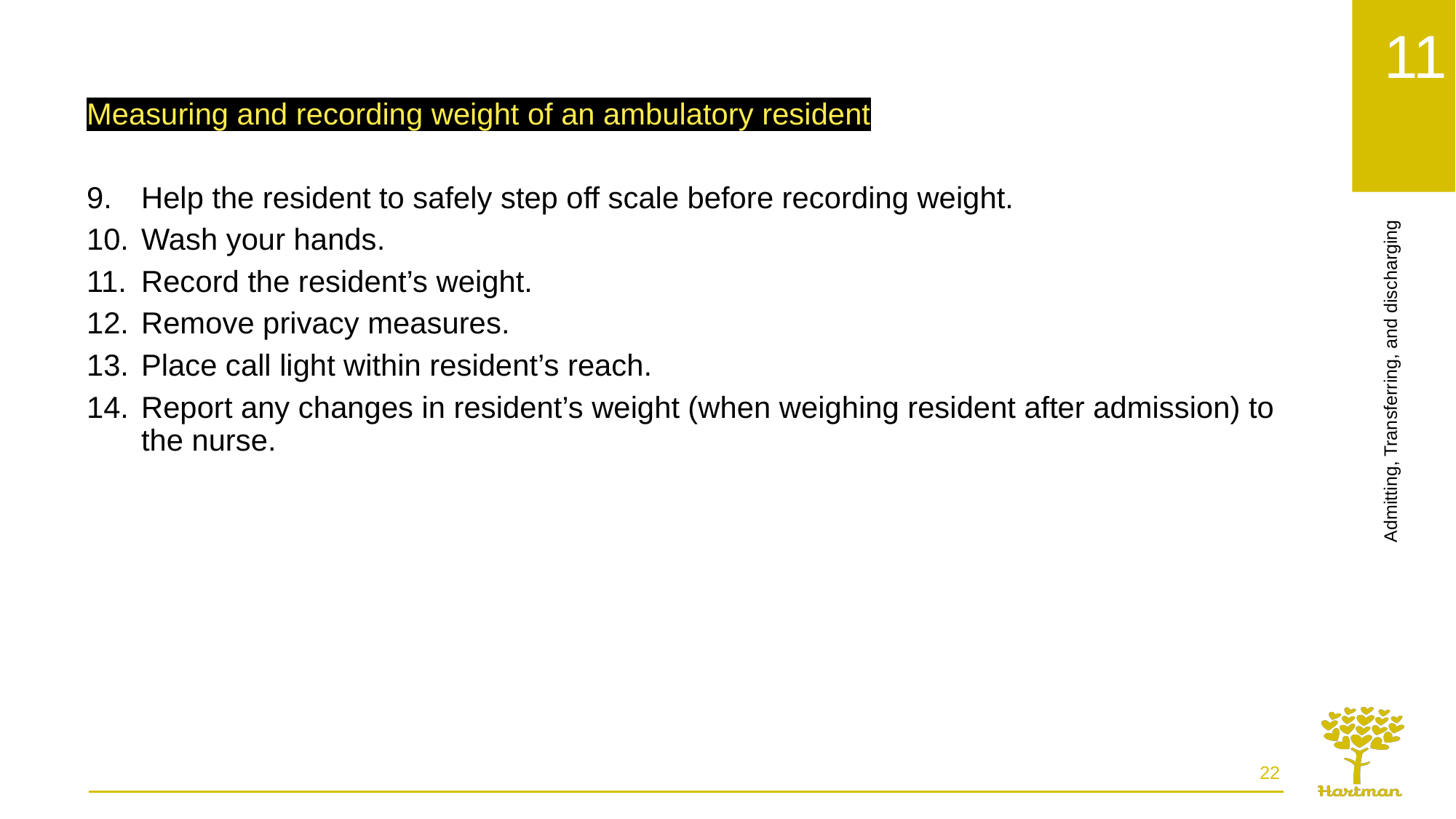

Measuring and recording weight of an ambulatory resident

Help the resident to safely step off scale before recording weight.
Wash your hands.
Record the resident’s weight.
Remove privacy measures.
Place call light within resident’s reach.
Report any changes in resident’s weight (when weighing resident after admission) to the nurse.

22